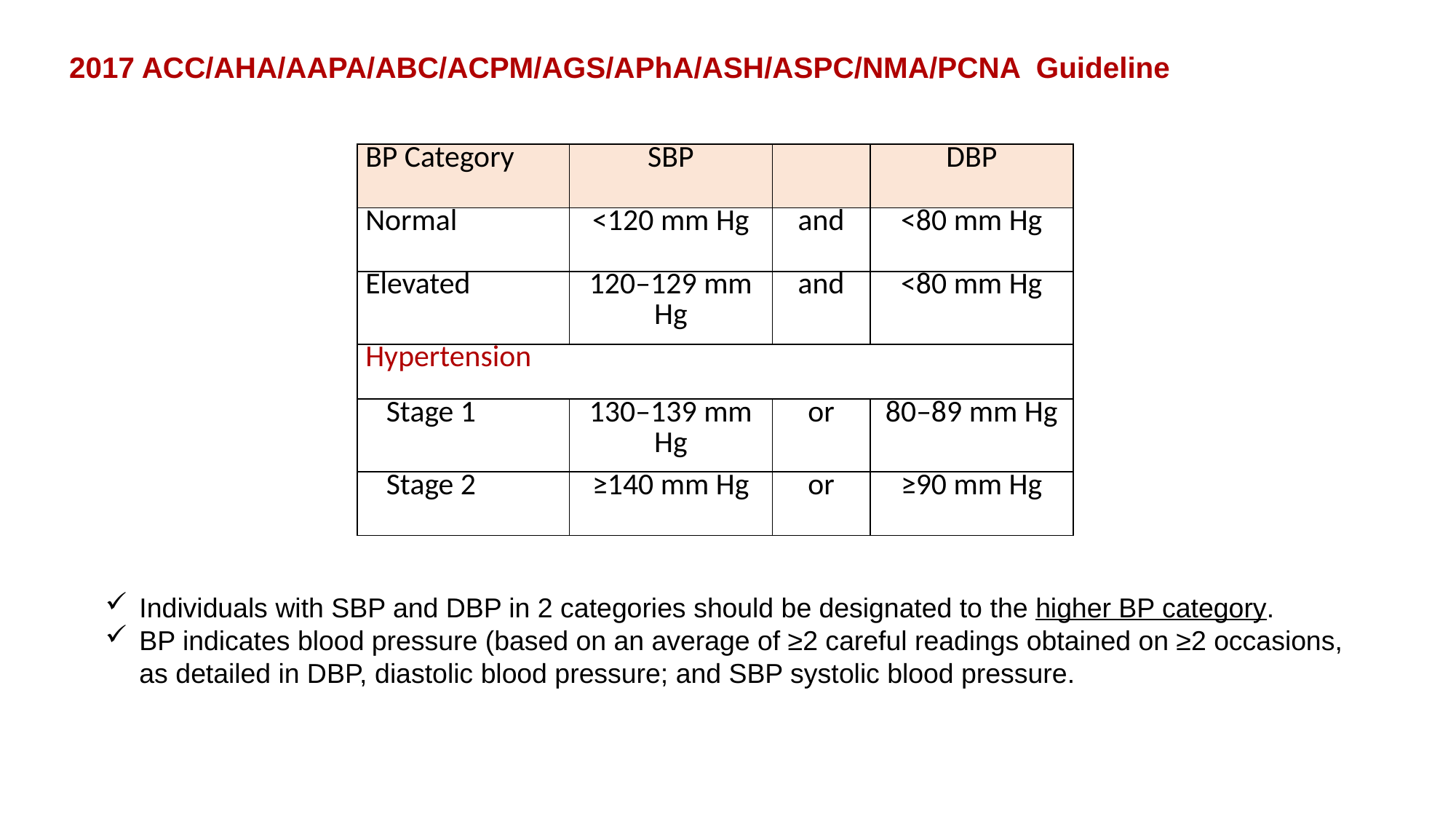

# 2017 ACC/AHA/AAPA/ABC/ACPM/AGS/APhA/ASH/ASPC/NMA/PCNA  Guideline
| BP Category | SBP |  | DBP |
| --- | --- | --- | --- |
| Normal | <120 mm Hg | and | <80 mm Hg |
| Elevated | 120–129 mm Hg | and | <80 mm Hg |
| Hypertension |  |  |  |
| Stage 1 | 130–139 mm Hg | or | 80–89 mm Hg |
| Stage 2 | ≥140 mm Hg | or | ≥90 mm Hg |
Individuals with SBP and DBP in 2 categories should be designated to the higher BP category.
BP indicates blood pressure (based on an average of ≥2 careful readings obtained on ≥2 occasions, as detailed in DBP, diastolic blood pressure; and SBP systolic blood pressure.